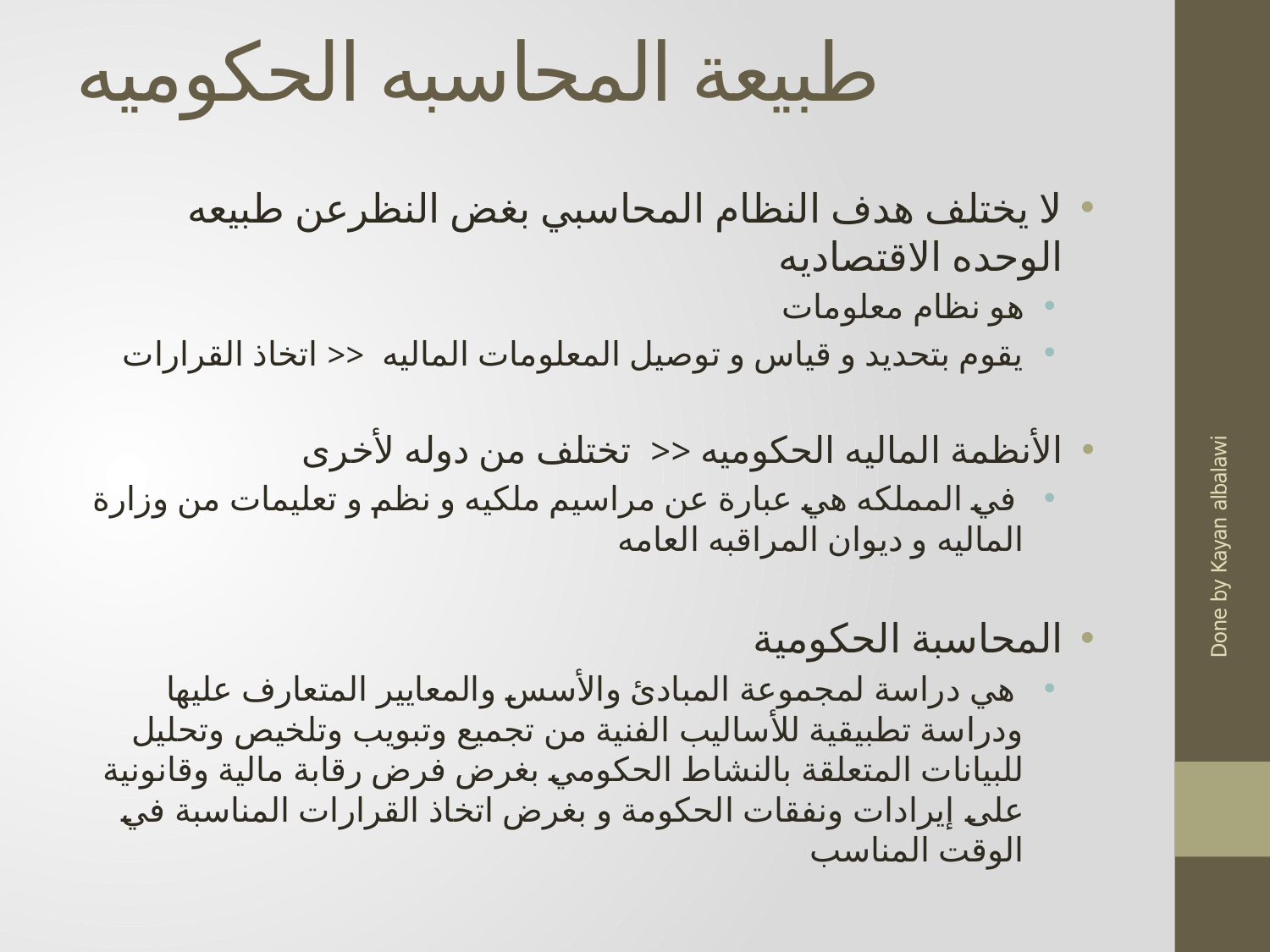

# طبيعة المحاسبه الحكوميه
لا يختلف هدف النظام المحاسبي بغض النظرعن طبيعه الوحده الاقتصاديه
هو نظام معلومات
يقوم بتحديد و قياس و توصيل المعلومات الماليه  << اتخاذ القرارات

الأنظمة الماليه الحكوميه <<  تختلف من دوله لأخرى
 في المملكه هي عبارة عن مراسيم ملكيه و نظم و تعليمات من وزارة الماليه و ديوان المراقبه العامه

المحاسبة الحكومية
 هي دراسة لمجموعة المبادئ والأسس والمعايير المتعارف عليها ودراسة تطبيقية للأساليب الفنية من تجميع وتبويب وتلخيص وتحليل للبيانات المتعلقة بالنشاط الحكومي بغرض فرض رقابة مالية وقانونية على إيرادات ونفقات الحكومة و بغرض اتخاذ القرارات المناسبة في الوقت المناسب
Done by Kayan albalawi